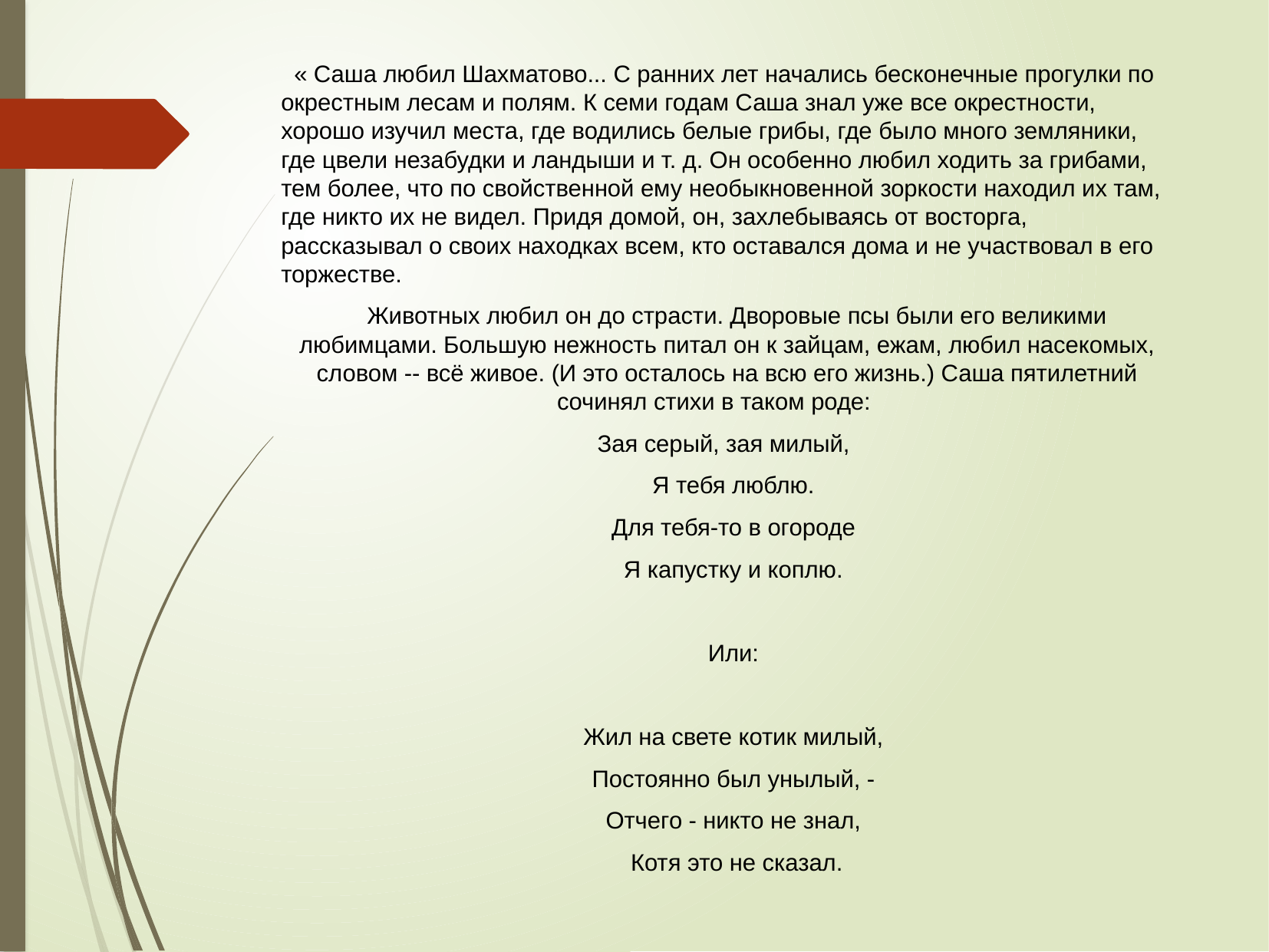

« Саша любил Шахматово... С ранних лет начались бесконечные прогулки по окрестным лесам и полям. К семи годам Саша знал уже все окрестности, хорошо изучил места, где водились белые грибы, где было много земляники, где цвели незабудки и ландыши и т. д. Он особенно любил ходить за грибами, тем более, что по свойственной ему необыкновенной зоркости находил их там, где никто их не видел. Придя домой, он, захлебываясь от восторга, рассказывал о своих находках всем, кто оставался дома и не участвовал в его торжестве.
   Животных любил он до страсти. Дворовые псы были его великими любимцами. Большую нежность питал он к зайцам, ежам, любил насекомых, словом -- всё живое. (И это осталось на всю его жизнь.) Саша пятилетний сочинял стихи в таком роде:
Зая серый, зая милый,
   Я тебя люблю.
   Для тебя-то в огороде
   Я капустку и коплю.

   Или:

   Жил на свете котик милый,
   Постоянно был унылый, -
   Отчего - никто не знал,
   Котя это не сказал.